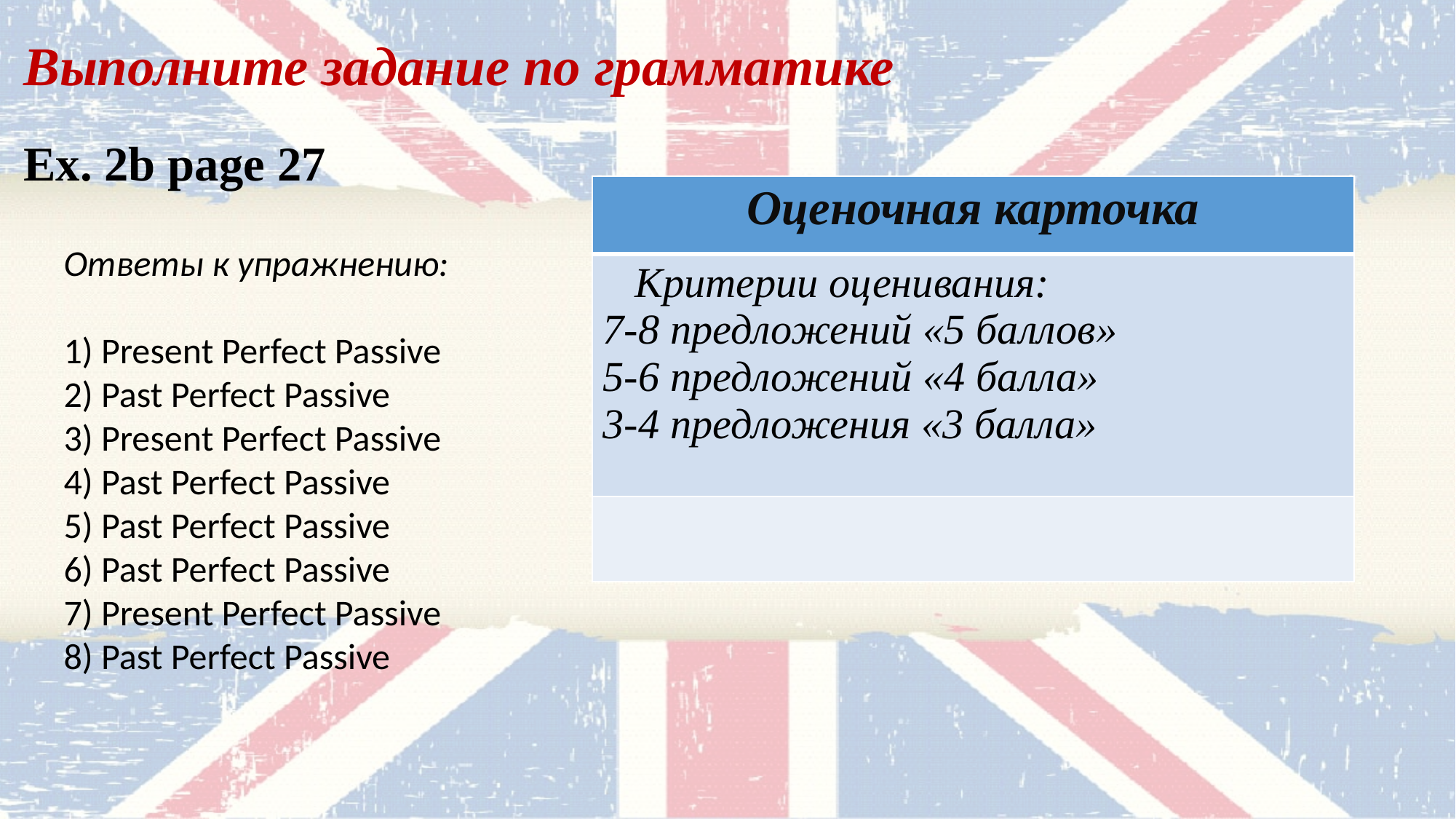

Выполните задание по грамматике

Ex. 2b page 27
| Оценочная карточка |
| --- |
| Критерии оценивания: 7-8 предложений «5 баллов» 5-6 предложений «4 балла» 3-4 предложения «3 балла» |
|  |
Ответы к упражнению:

1) Present Perfect Passive
2) Past Perfect Passive
3) Present Perfect Passive
4) Past Perfect Passive
5) Past Perfect Passive
6) Past Perfect Passive
7) Present Perfect Passive
8) Past Perfect Passive